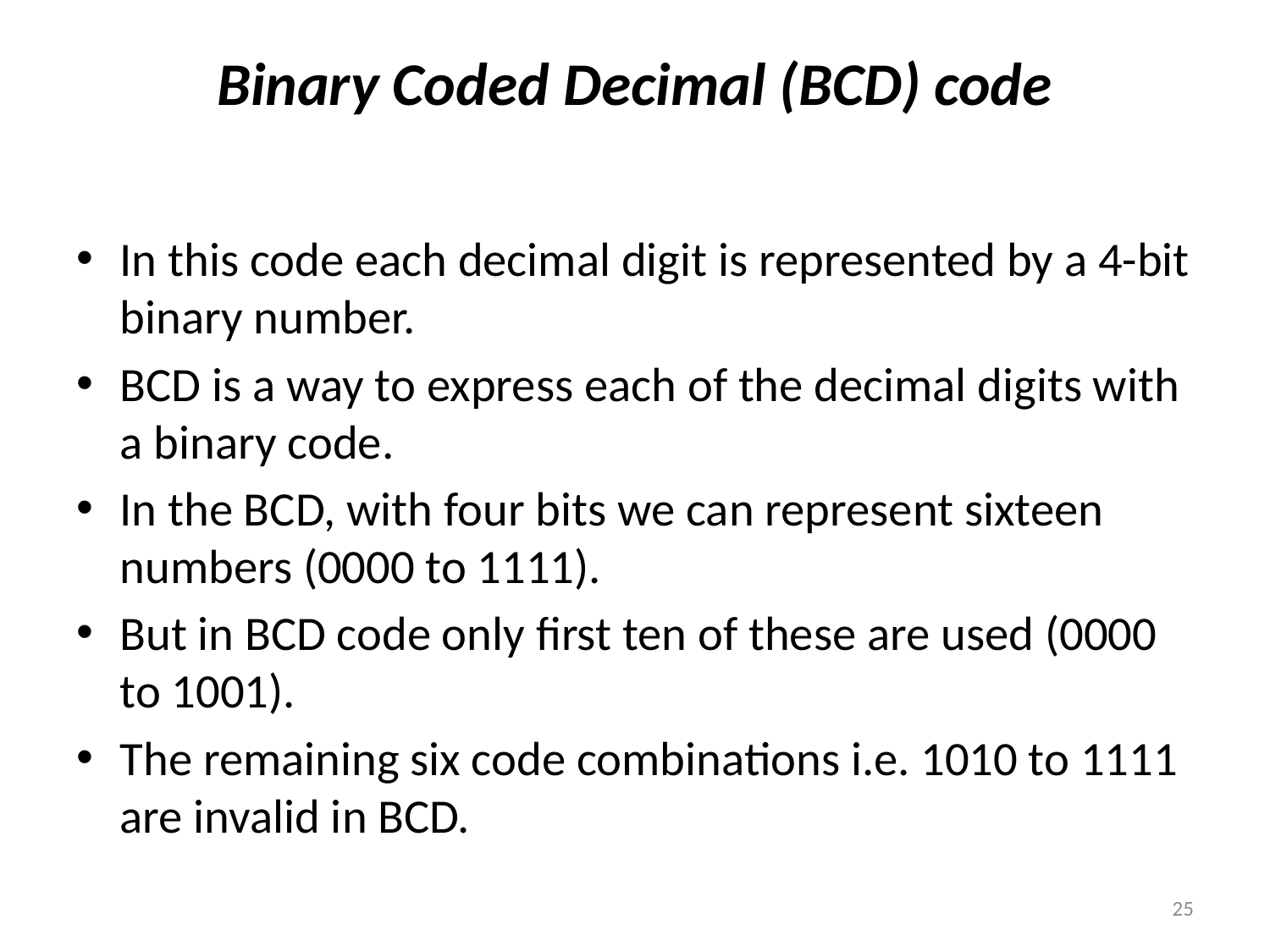

# Binary Coded Decimal (BCD) code
In this code each decimal digit is represented by a 4-bit binary number.
BCD is a way to express each of the decimal digits with a binary code.
In the BCD, with four bits we can represent sixteen numbers (0000 to 1111).
But in BCD code only first ten of these are used (0000 to 1001).
The remaining six code combinations i.e. 1010 to 1111 are invalid in BCD.

25